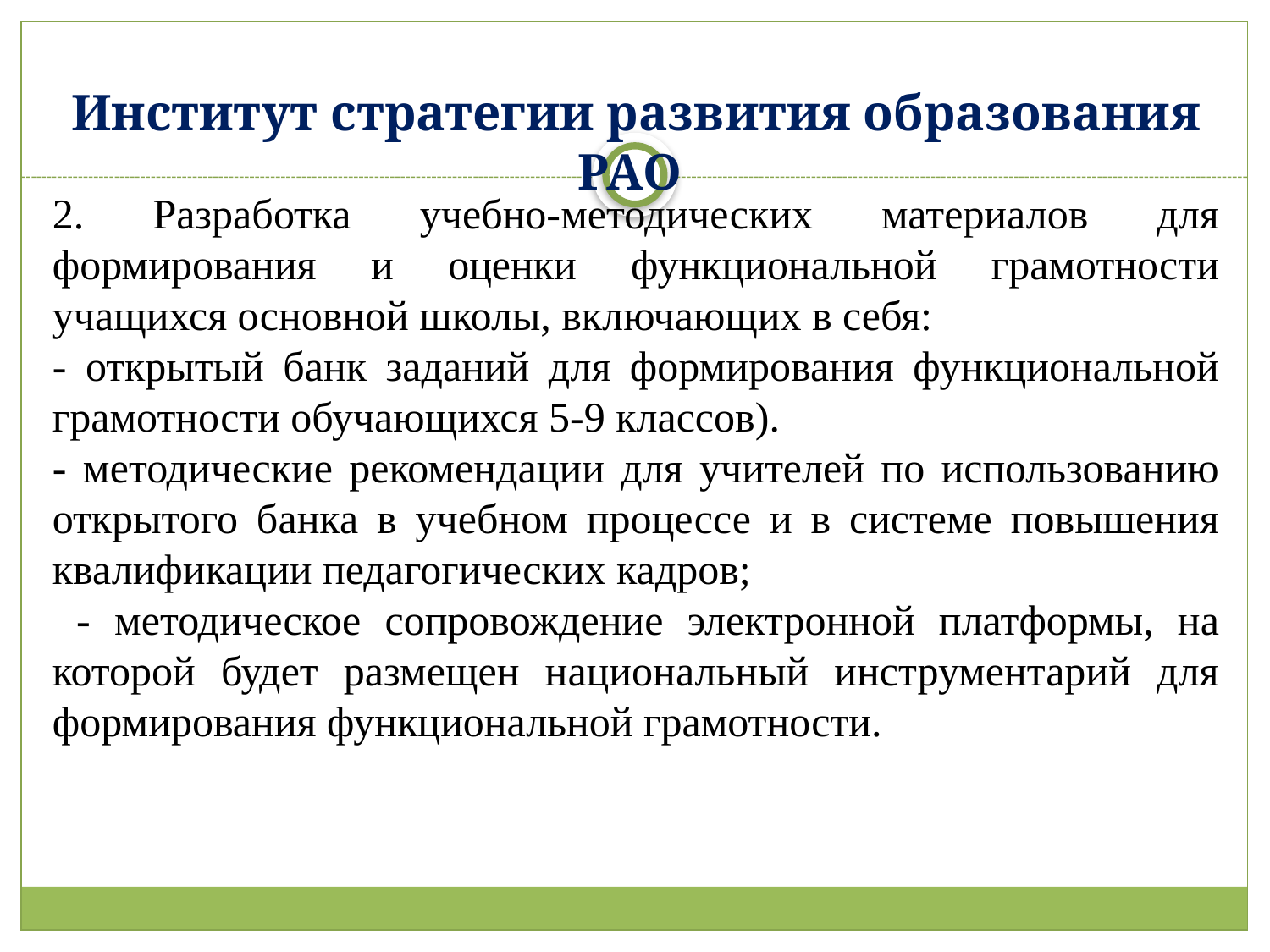

Институт стратегии развития образования РАО
2. Разработка учебно-методических материалов для формирования и оценки функциональной грамотности учащихся основной школы, включающих в себя:
- открытый банк заданий для формирования функциональной грамотности обучающихся 5-9 классов).
- методические рекомендации для учителей по использованию открытого банка в учебном процессе и в системе повышения квалификации педагогических кадров;
 - методическое сопровождение электронной платформы, на которой будет размещен национальный инструментарий для формирования функциональной грамотности.